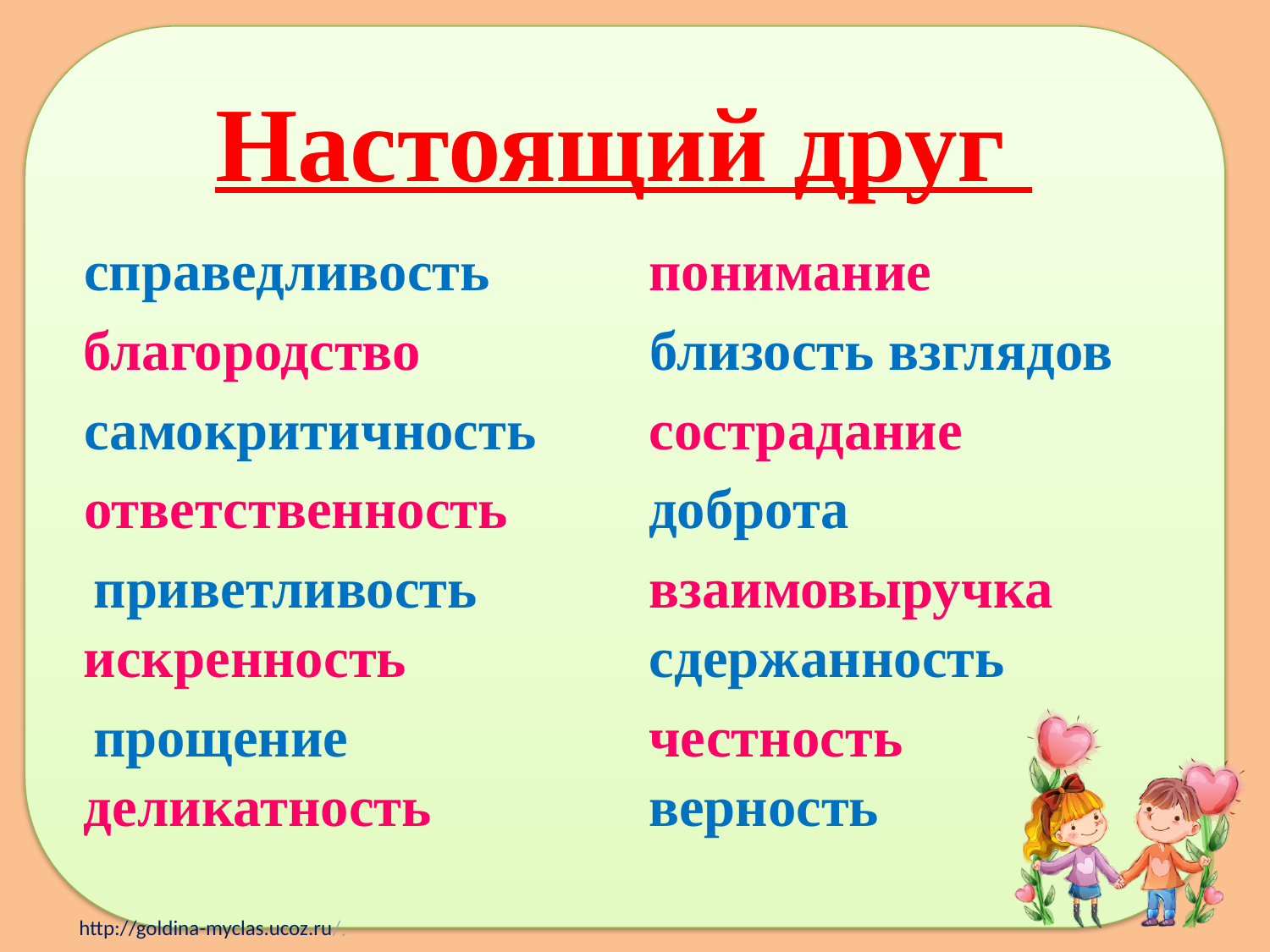

Настоящий друг
справедливость
понимание
благородство
близость взглядов
самокритичность
сострадание
ответственность
доброта
приветливость
взаимовыручка
искренность
сдержанность
прощение
честность
деликатность
верность